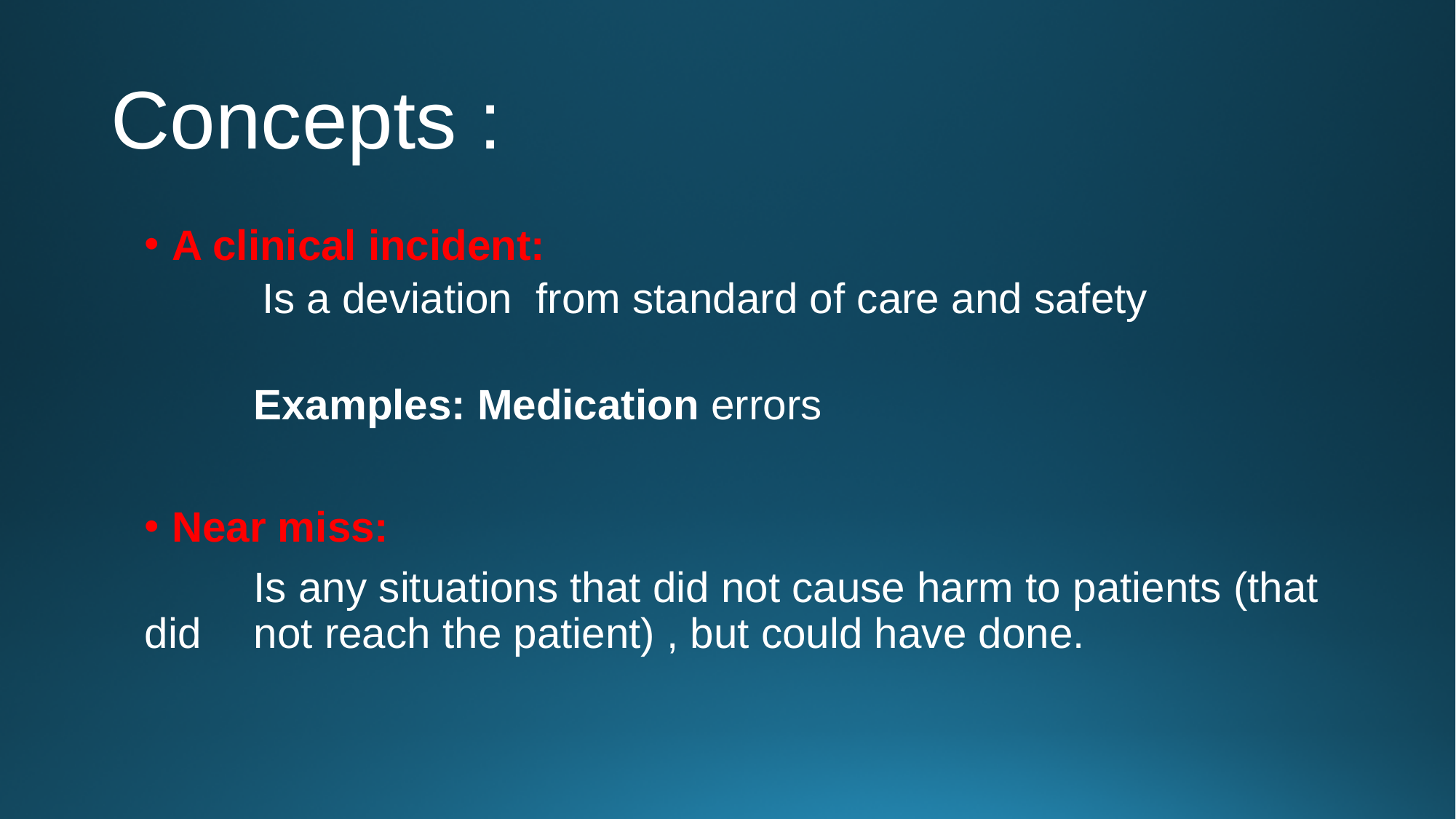

# Concepts :
A clinical incident:
 Is a deviation  from standard of care and safety

Examples: Medication errors

Near miss:
	Is any situations that did not cause harm to patients (that did 	not reach the patient) , but could have done.